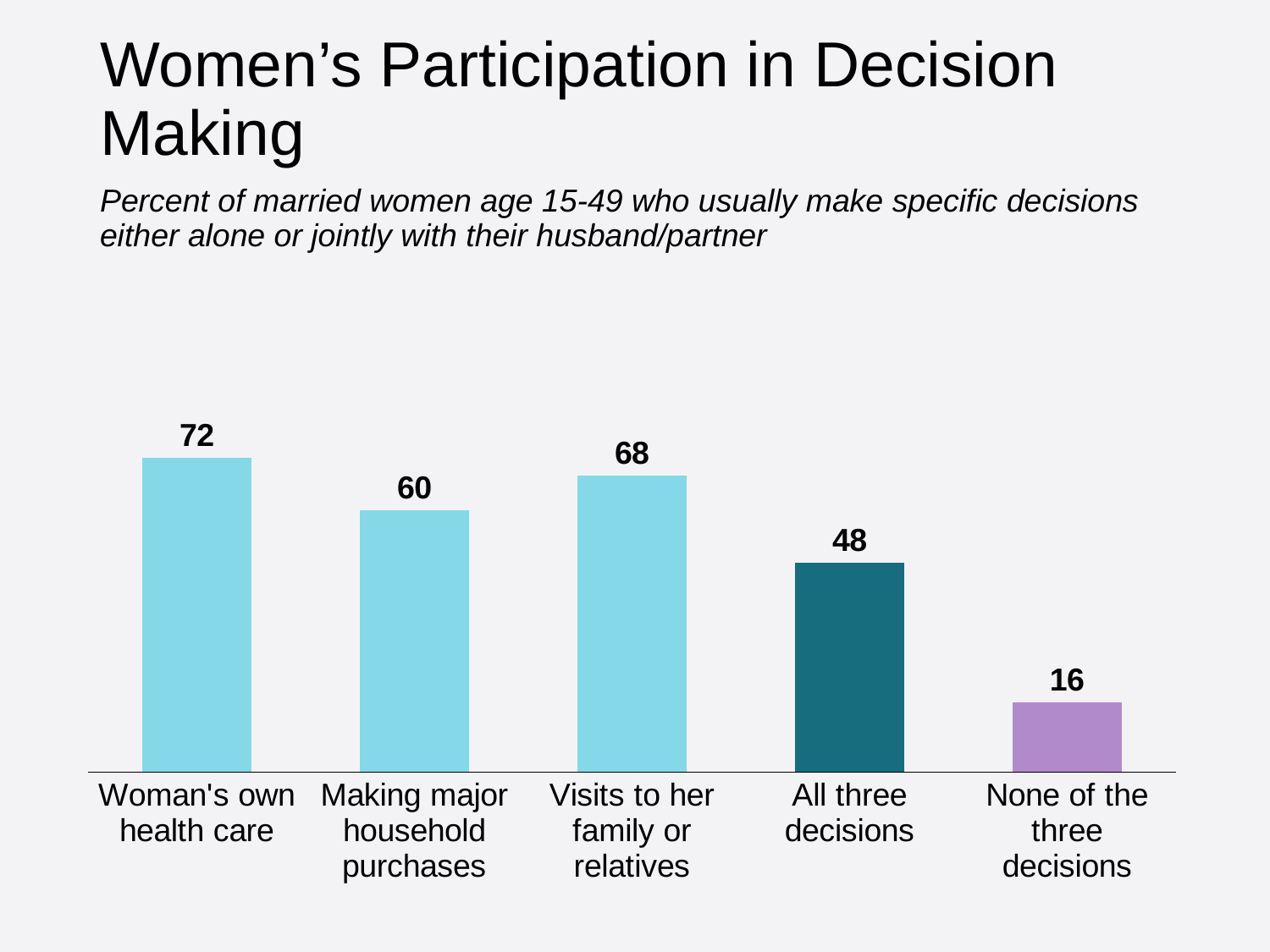

# Women’s Participation in Decision Making
Percent of married women age 15-49 who usually make specific decisions either alone or jointly with their husband/partner

### Chart

| Category | Woman's own health care |
|---|---|
| Woman's own health care | 72.0 |
| Making major household purchases | 60.0 |
| Visits to her family or relatives | 68.0 |
| All three decisions | 48.0 |
| None of the three decisions | 16.0 |